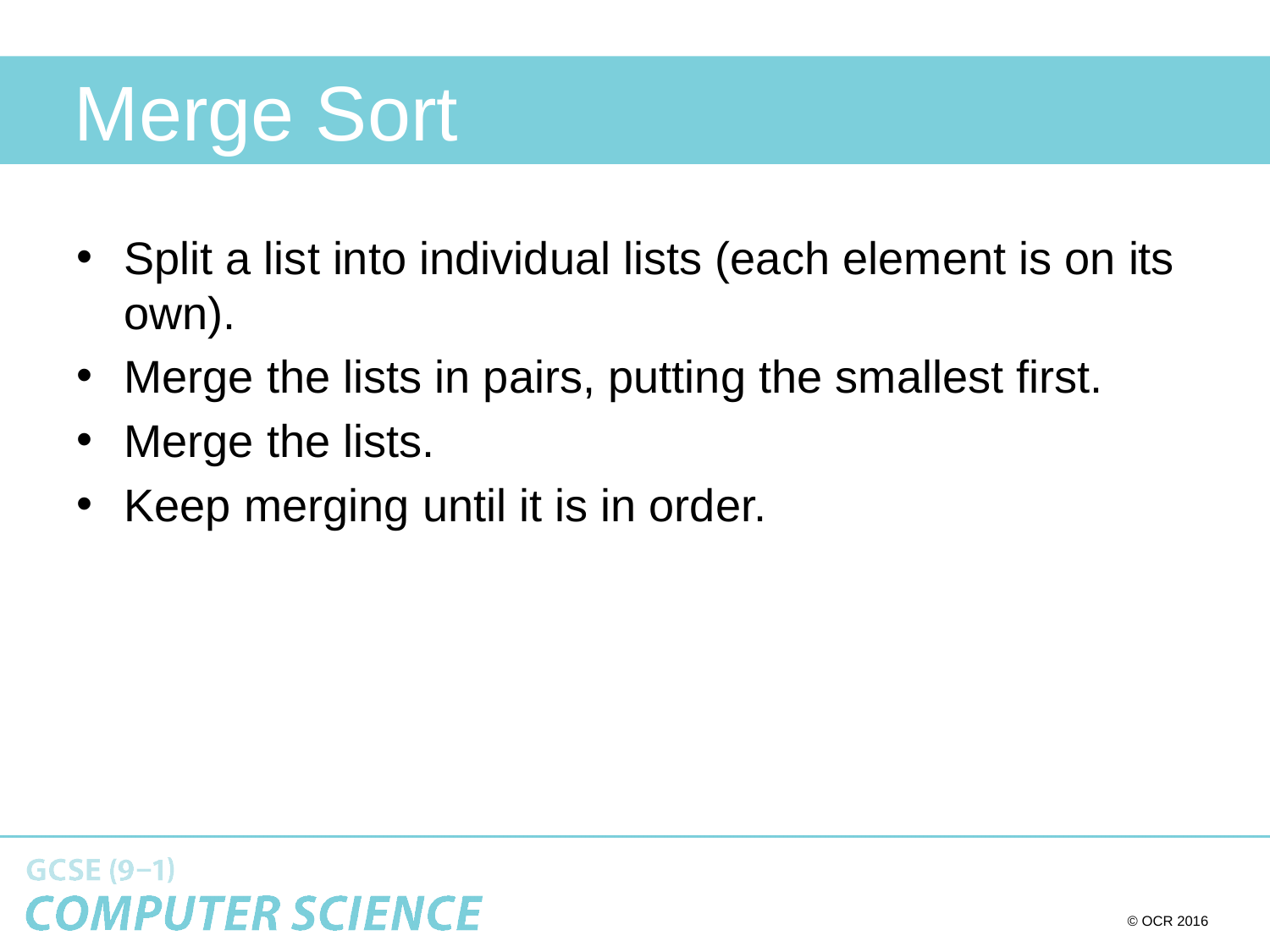

# Merge Sort
Split a list into individual lists (each element is on its own).
Merge the lists in pairs, putting the smallest first.
Merge the lists.
Keep merging until it is in order.